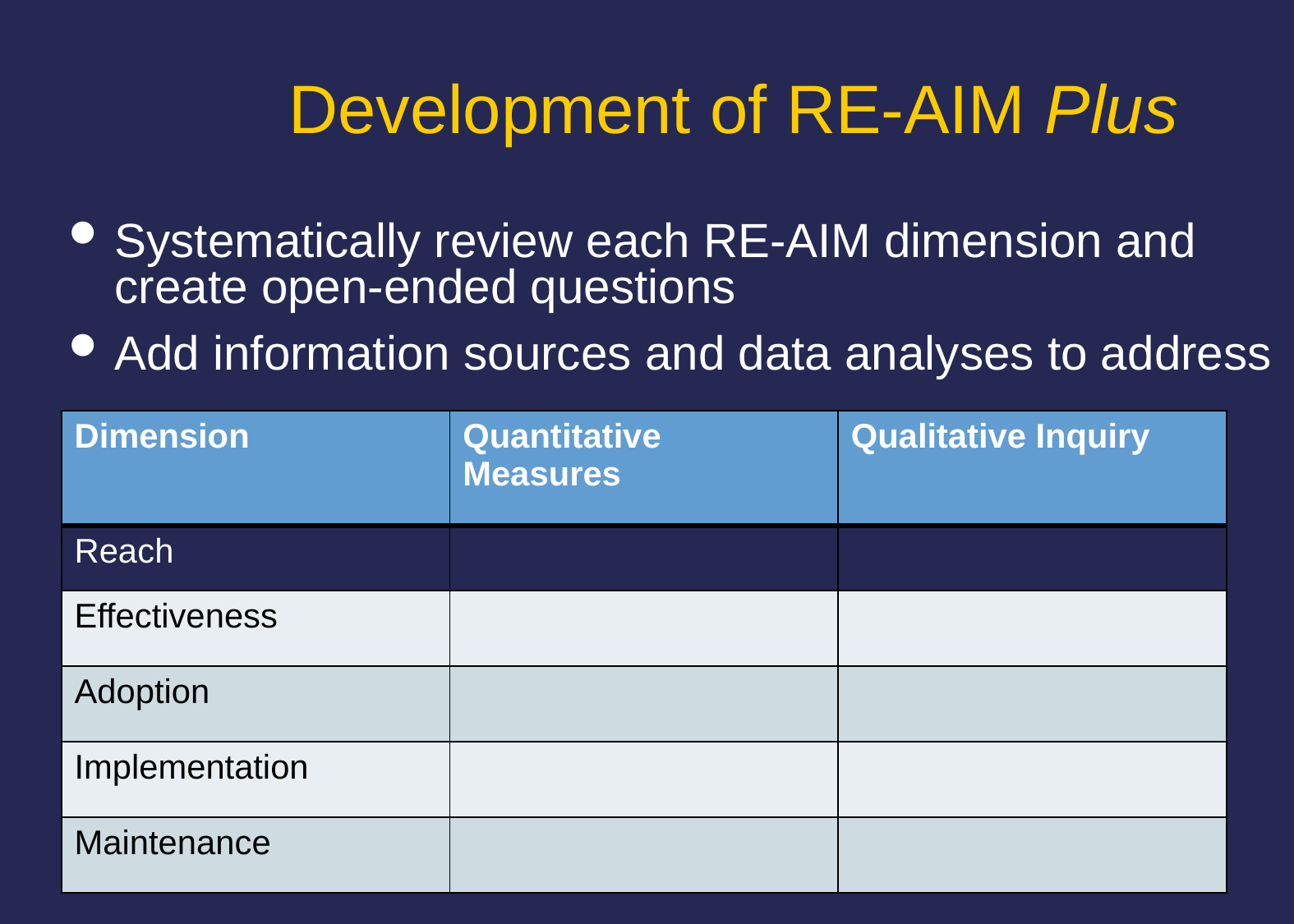

# Development of RE-AIM Plus

Systematically review each RE-AIM dimension and create open-ended questions
Add information sources and data analyses to address

| Dimension | Quantitative Measures | Qualitative Inquiry |
| --- | --- | --- |
| Reach |  |  |
| Effectiveness |  |  |
| Adoption |  |  |
| Implementation |  |  |
| Maintenance |  |  |